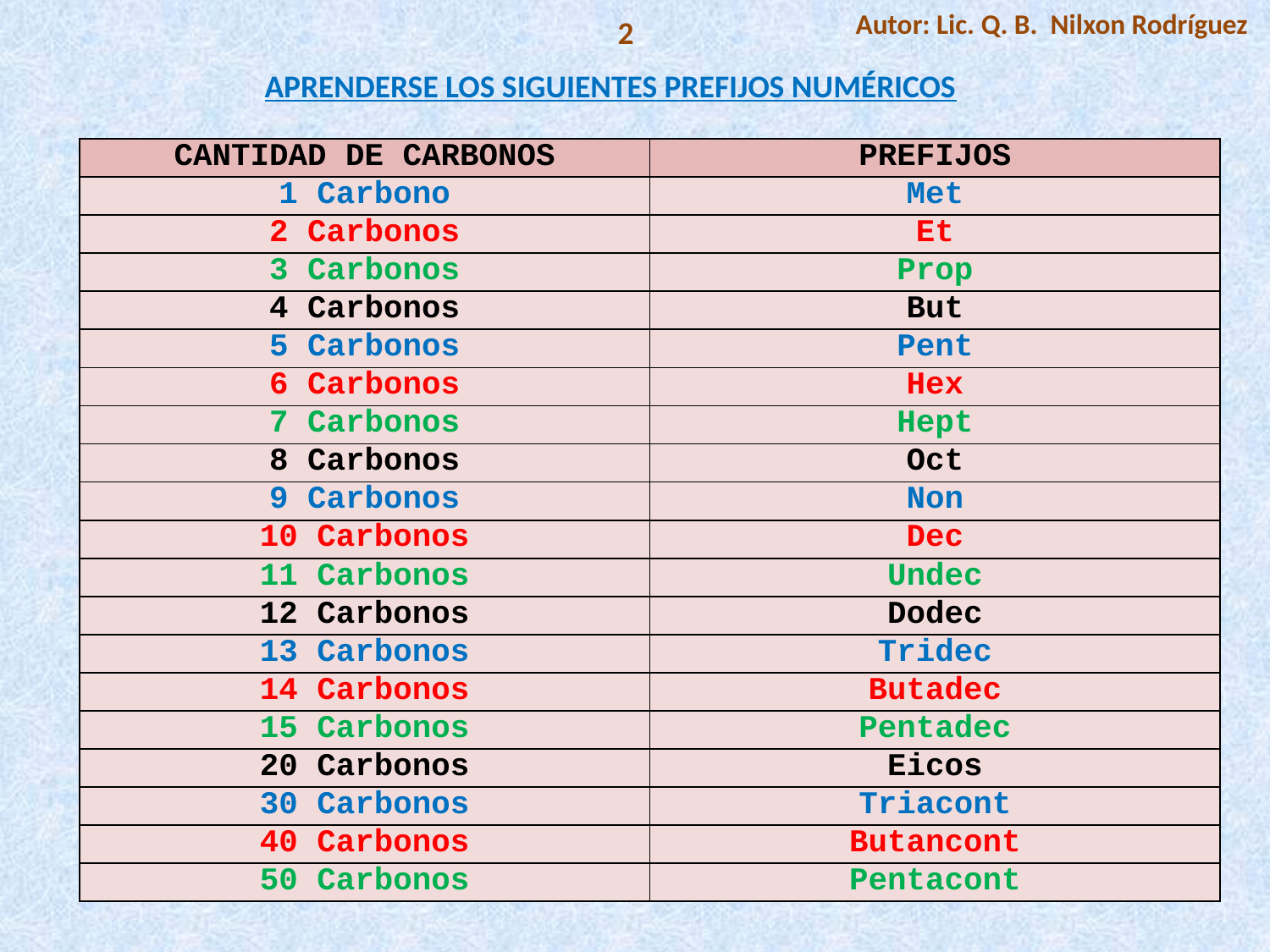

Autor: Lic. Q. B.  Nilxon Rodríguez
2
APRENDERSE LOS SIGUIENTES PREFIJOS NUMÉRICOS
| CANTIDAD DE CARBONOS | PREFIJOS |
| --- | --- |
| 1 Carbono | Met |
| 2 Carbonos | Et |
| 3 Carbonos | Prop |
| 4 Carbonos | But |
| 5 Carbonos | Pent |
| 6 Carbonos | Hex |
| 7 Carbonos | Hept |
| 8 Carbonos | Oct |
| 9 Carbonos | Non |
| 10 Carbonos | Dec |
| 11 Carbonos | Undec |
| 12 Carbonos | Dodec |
| 13 Carbonos | Tridec |
| 14 Carbonos | Butadec |
| 15 Carbonos | Pentadec |
| 20 Carbonos | Eicos |
| 30 Carbonos | Triacont |
| 40 Carbonos | Butancont |
| 50 Carbonos | Pentacont |